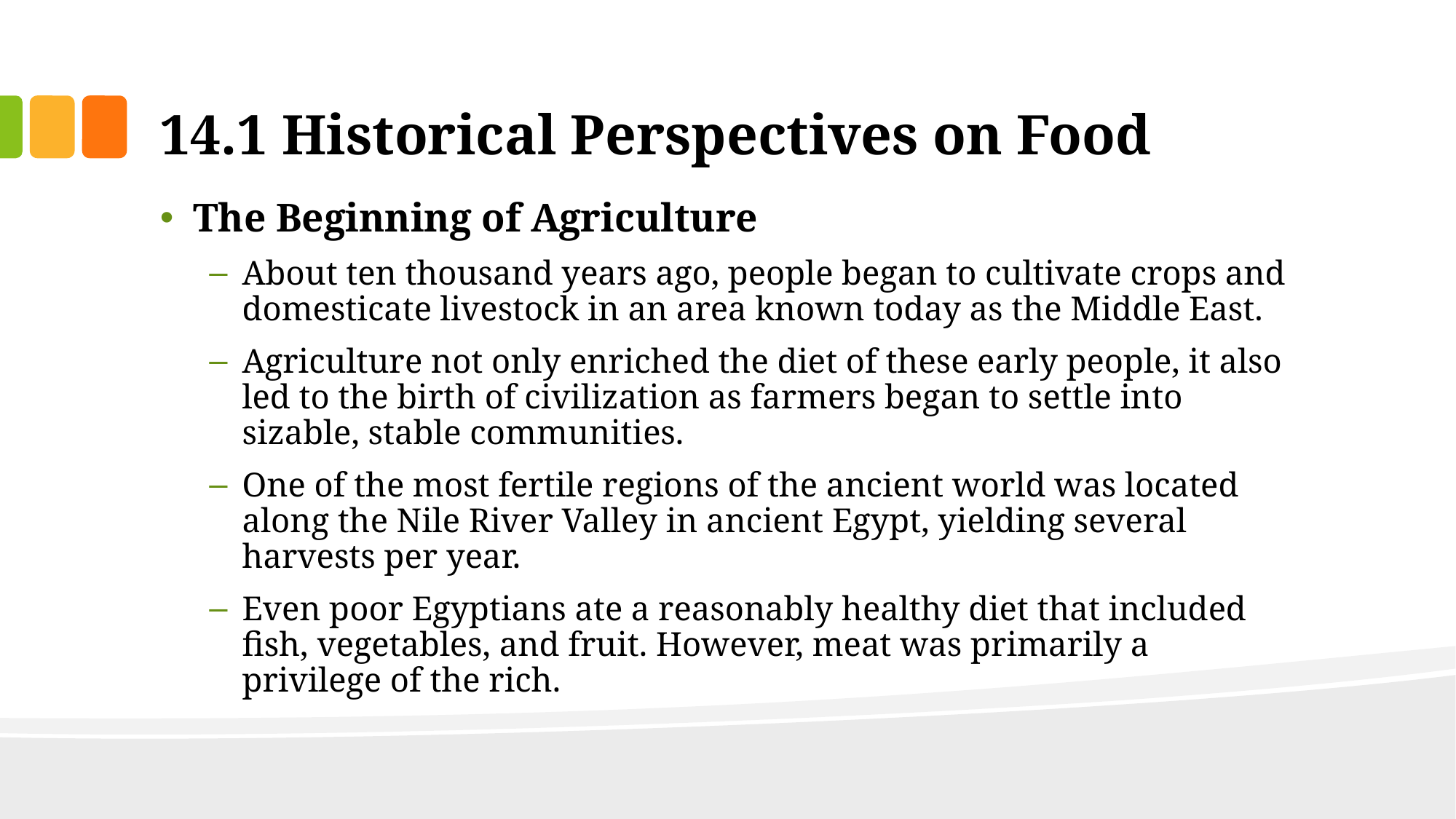

# 14.1 Historical Perspectives on Food
The Beginning of Agriculture
About ten thousand years ago, people began to cultivate crops and domesticate livestock in an area known today as the Middle East.
Agriculture not only enriched the diet of these early people, it also led to the birth of civilization as farmers began to settle into sizable, stable communities.
One of the most fertile regions of the ancient world was located along the Nile River Valley in ancient Egypt, yielding several harvests per year.
Even poor Egyptians ate a reasonably healthy diet that included fish, vegetables, and fruit. However, meat was primarily a privilege of the rich.